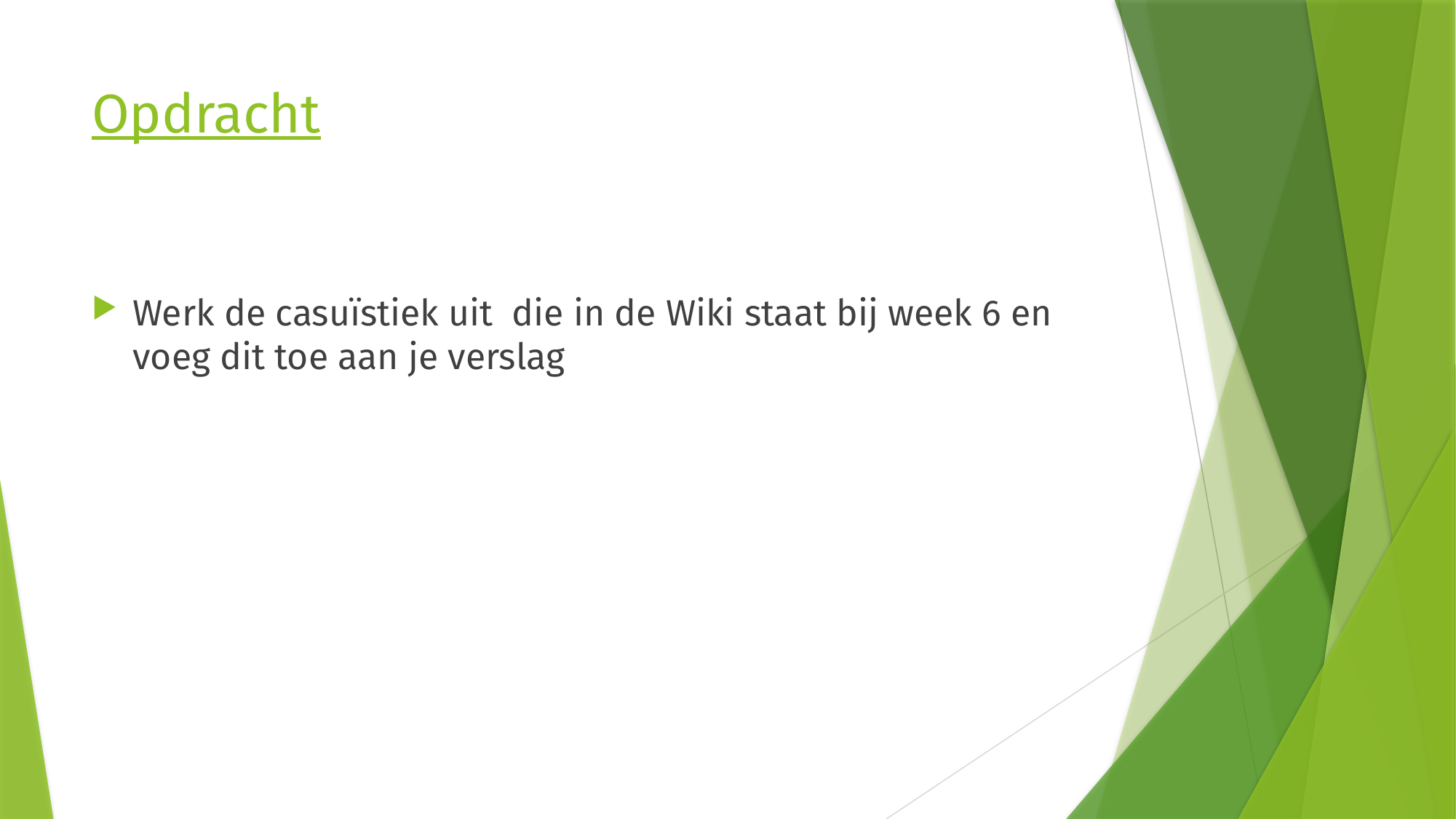

# Opdracht

Werk de casuïstiek uit  die in de Wiki staat bij week 6 en voeg dit toe aan je verslag